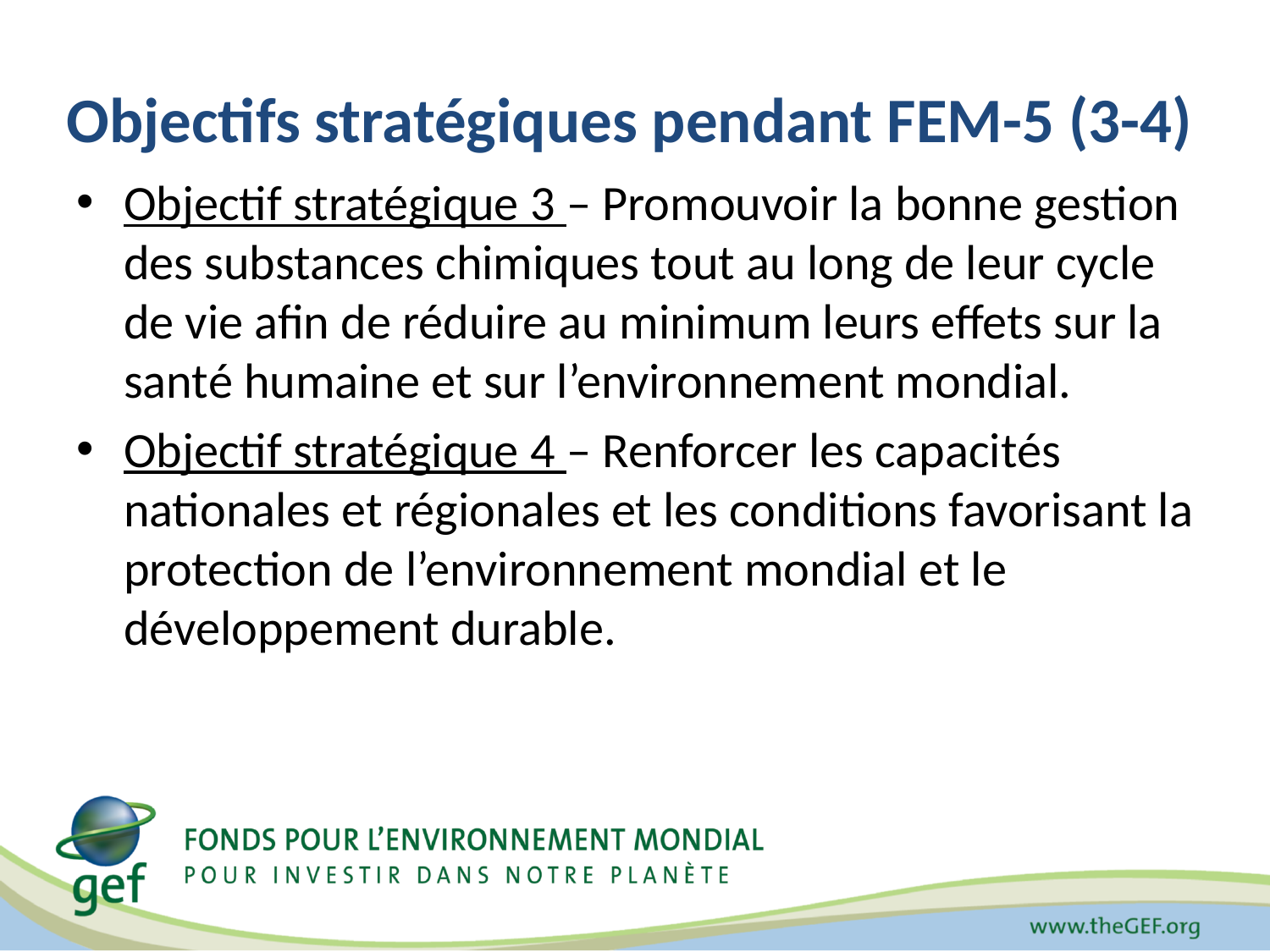

# Objectifs stratégiques pendant FEM-5 (3-4)
Objectif stratégique 3 – Promouvoir la bonne gestion des substances chimiques tout au long de leur cycle de vie afin de réduire au minimum leurs effets sur la santé humaine et sur l’environnement mondial.
Objectif stratégique 4 – Renforcer les capacités nationales et régionales et les conditions favorisant la protection de l’environnement mondial et le développement durable.